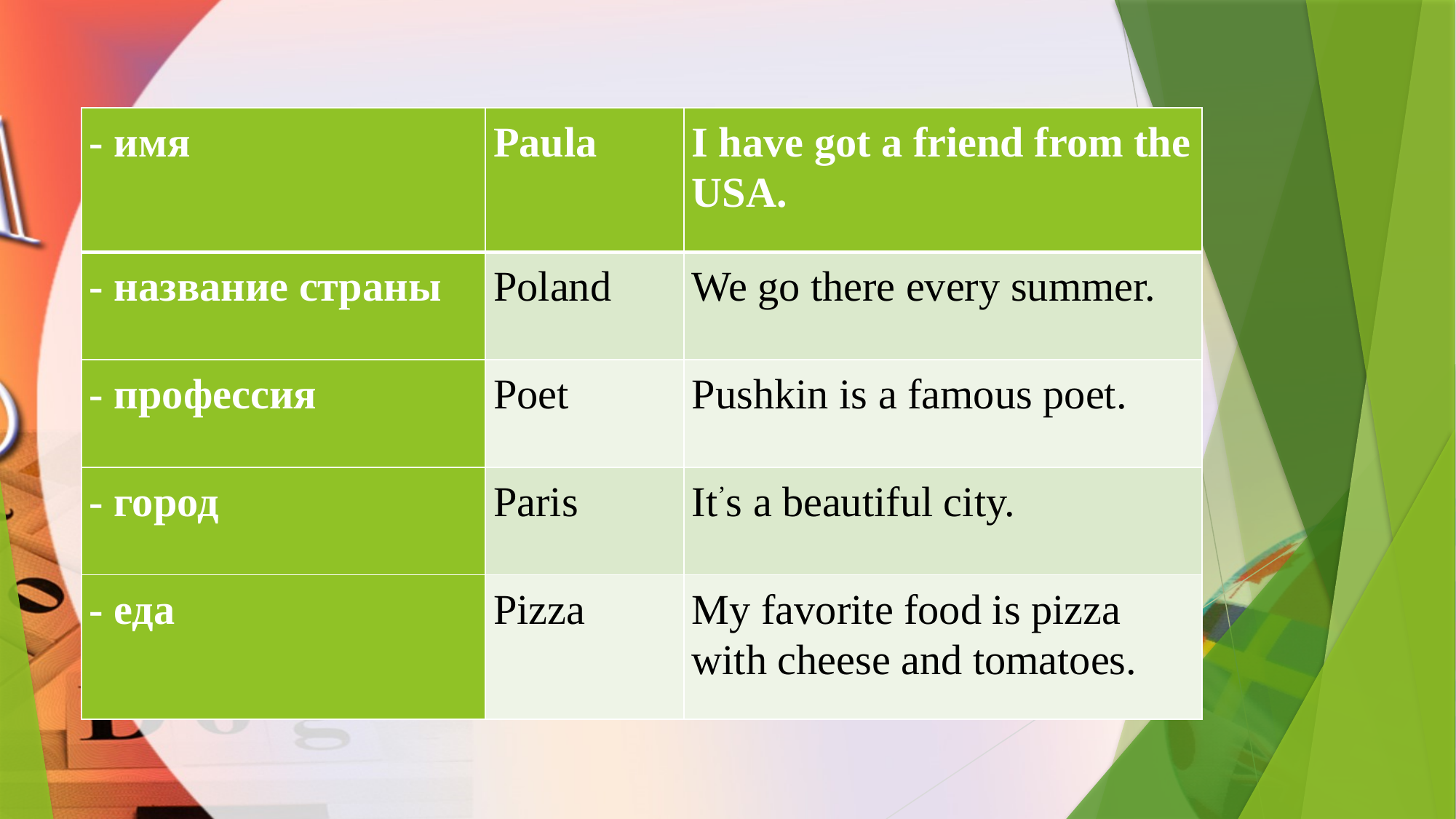

| - имя | Paula | I have got a friend from the USA. |
| --- | --- | --- |
| - название страны | Poland | We go there every summer. |
| - профессия | Poet | Pushkin is a famous poet. |
| - город | Paris | It’s a beautiful city. |
| - еда | Pizza | My favorite food is pizza with cheese and tomatoes. |
#